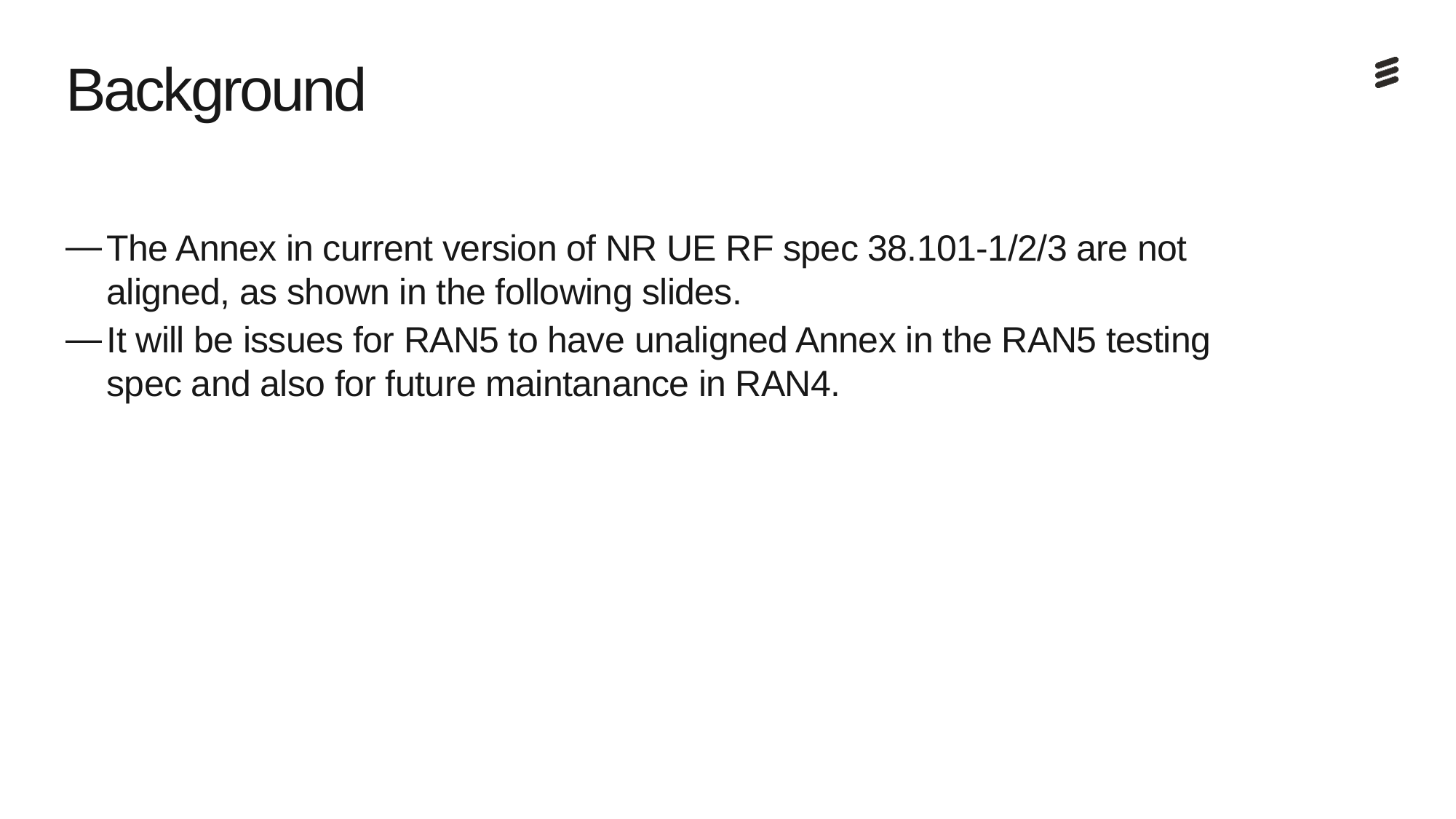

# Background
The Annex in current version of NR UE RF spec 38.101-1/2/3 are not aligned, as shown in the following slides.
It will be issues for RAN5 to have unaligned Annex in the RAN5 testing spec and also for future maintanance in RAN4.